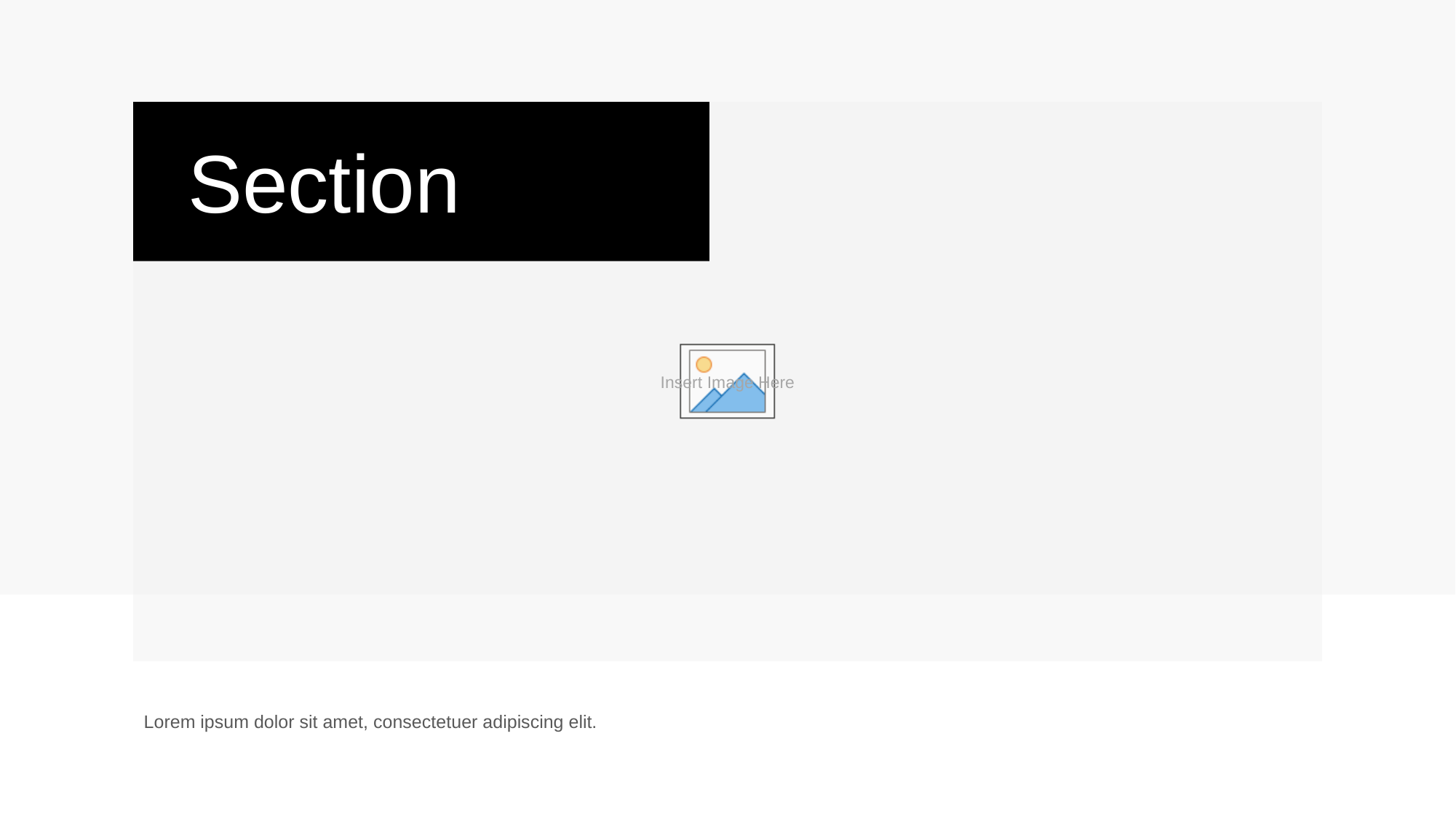

Section
Lorem ipsum dolor sit amet, consectetuer adipiscing elit.